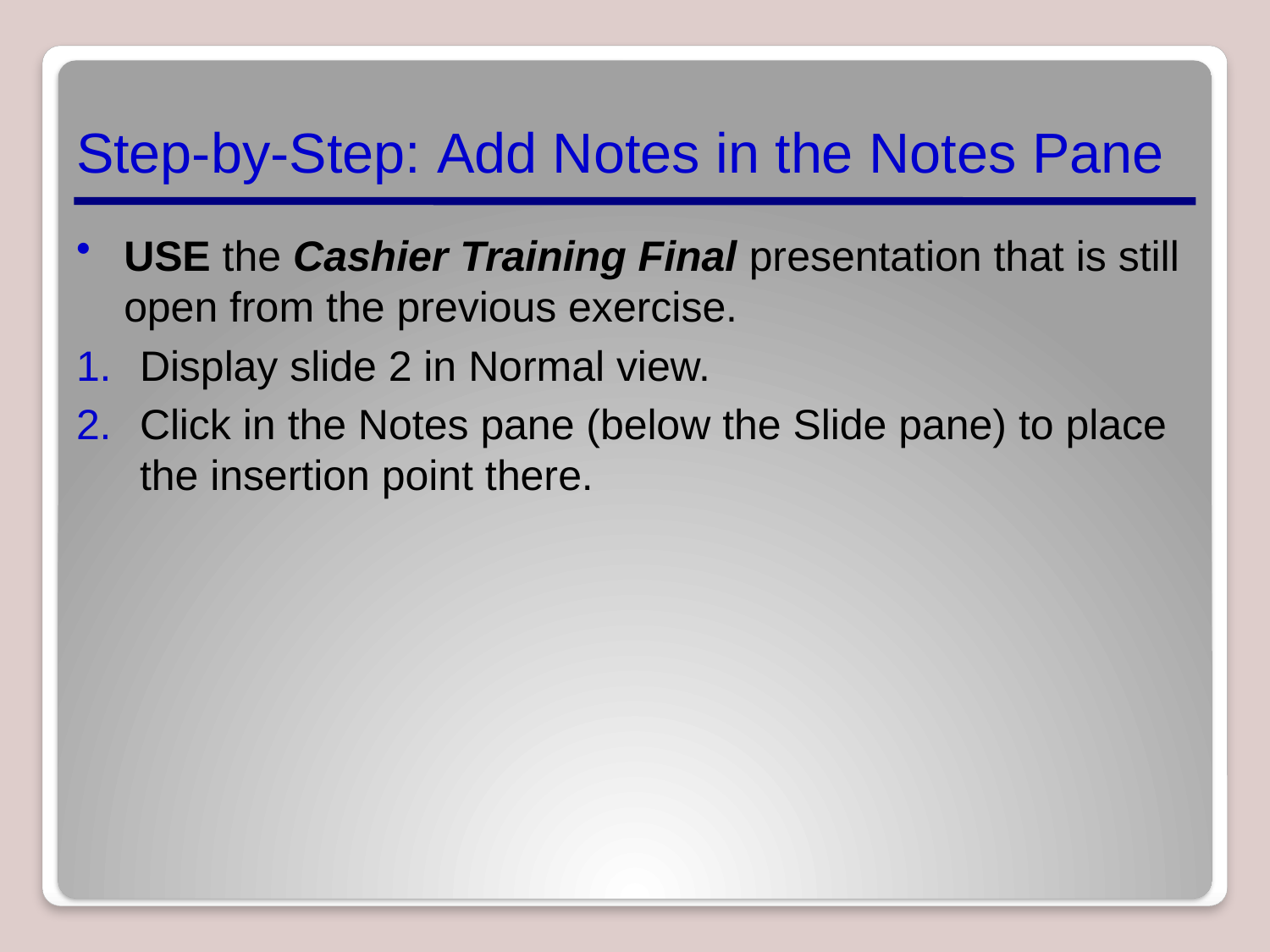

# Step-by-Step: Add Notes in the Notes Pane
USE the Cashier Training Final presentation that is still open from the previous exercise.
Display slide 2 in Normal view.
Click in the Notes pane (below the Slide pane) to place the insertion point there.